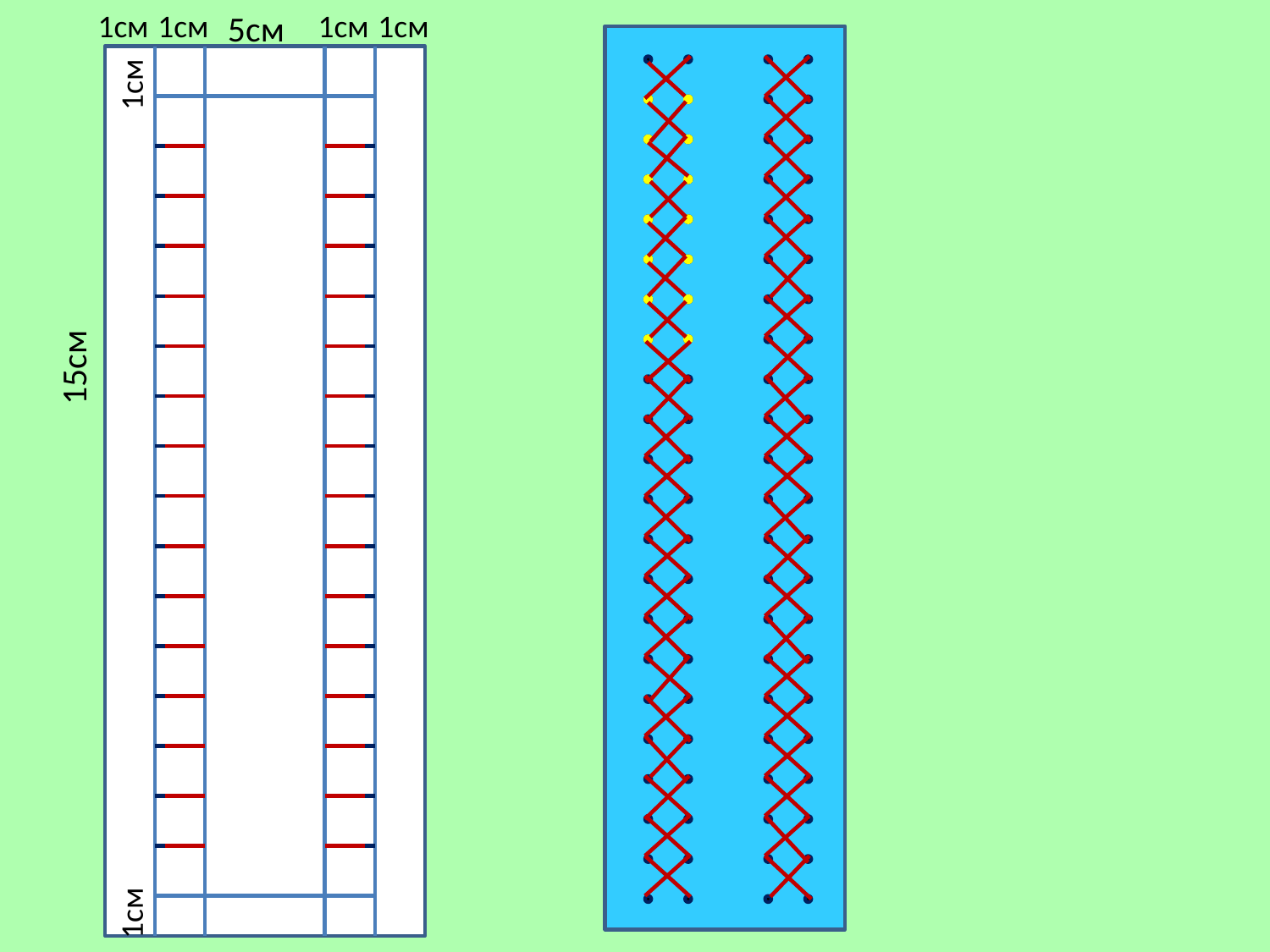

1см
1см
5см
1см
1см

1см

15см

1см